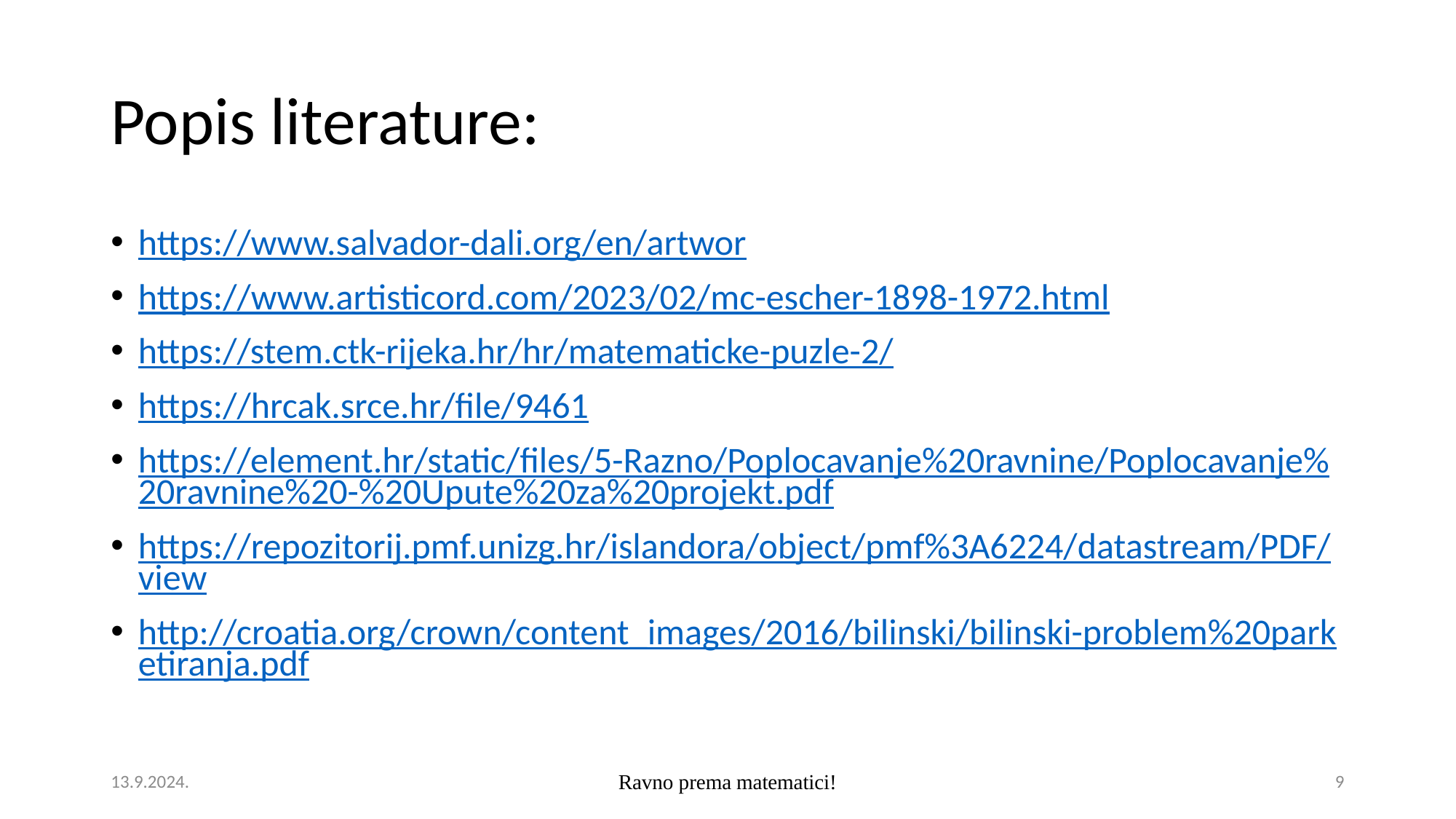

# Popis literature:
https://www.salvador-dali.org/en/artwor
https://www.artisticord.com/2023/02/mc-escher-1898-1972.html
https://stem.ctk-rijeka.hr/hr/matematicke-puzle-2/
https://hrcak.srce.hr/file/9461
https://element.hr/static/files/5-Razno/Poplocavanje%20ravnine/Poplocavanje%20ravnine%20-%20Upute%20za%20projekt.pdf
https://repozitorij.pmf.unizg.hr/islandora/object/pmf%3A6224/datastream/PDF/view
http://croatia.org/crown/content_images/2016/bilinski/bilinski-problem%20parketiranja.pdf

13.9.2024.
Ravno prema matematici!
9